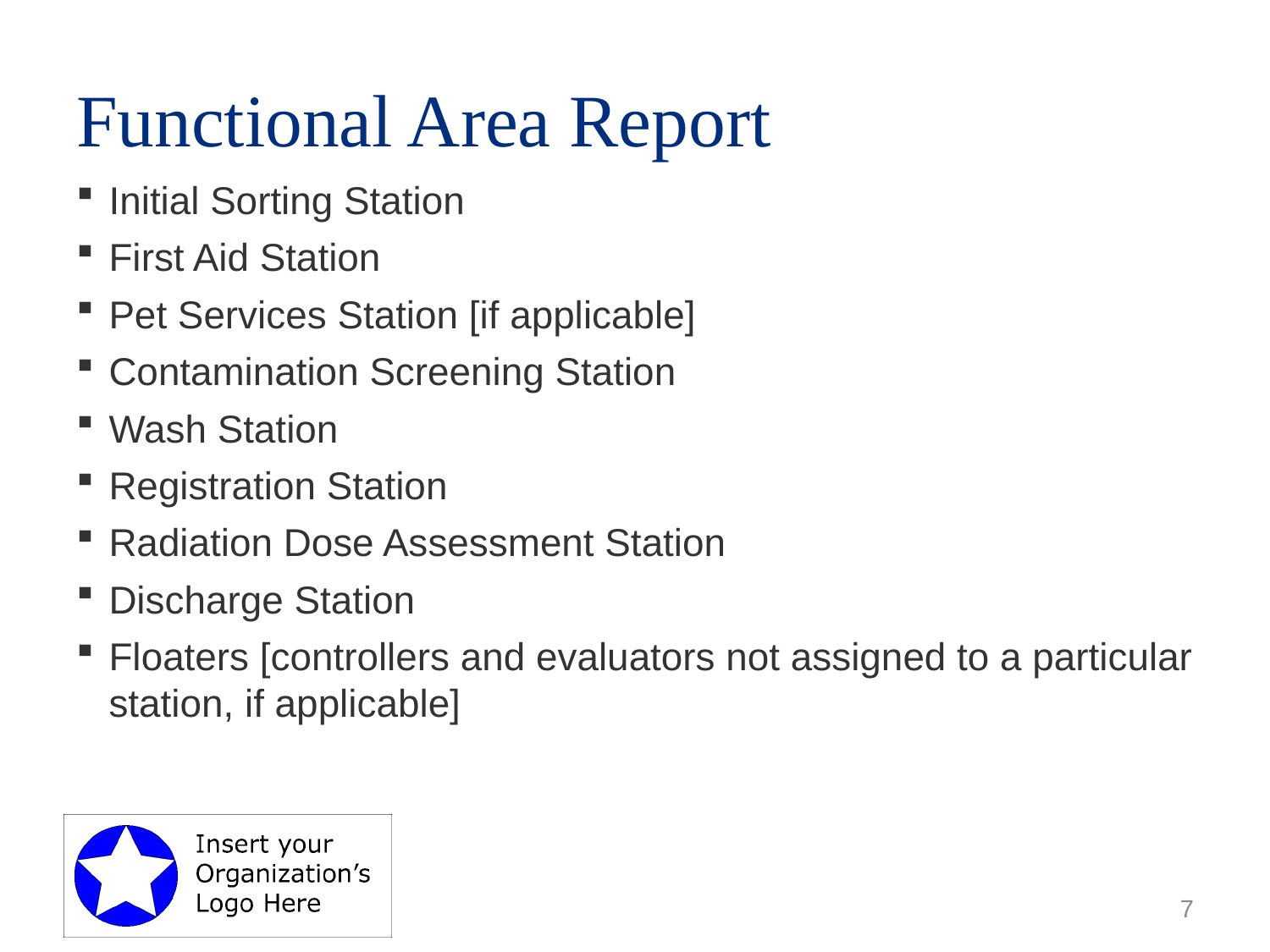

# Functional Area Report
Initial Sorting Station
First Aid Station
Pet Services Station [if applicable]
Contamination Screening Station
Wash Station
Registration Station
Radiation Dose Assessment Station
Discharge Station
Floaters [controllers and evaluators not assigned to a particular station, if applicable]
7